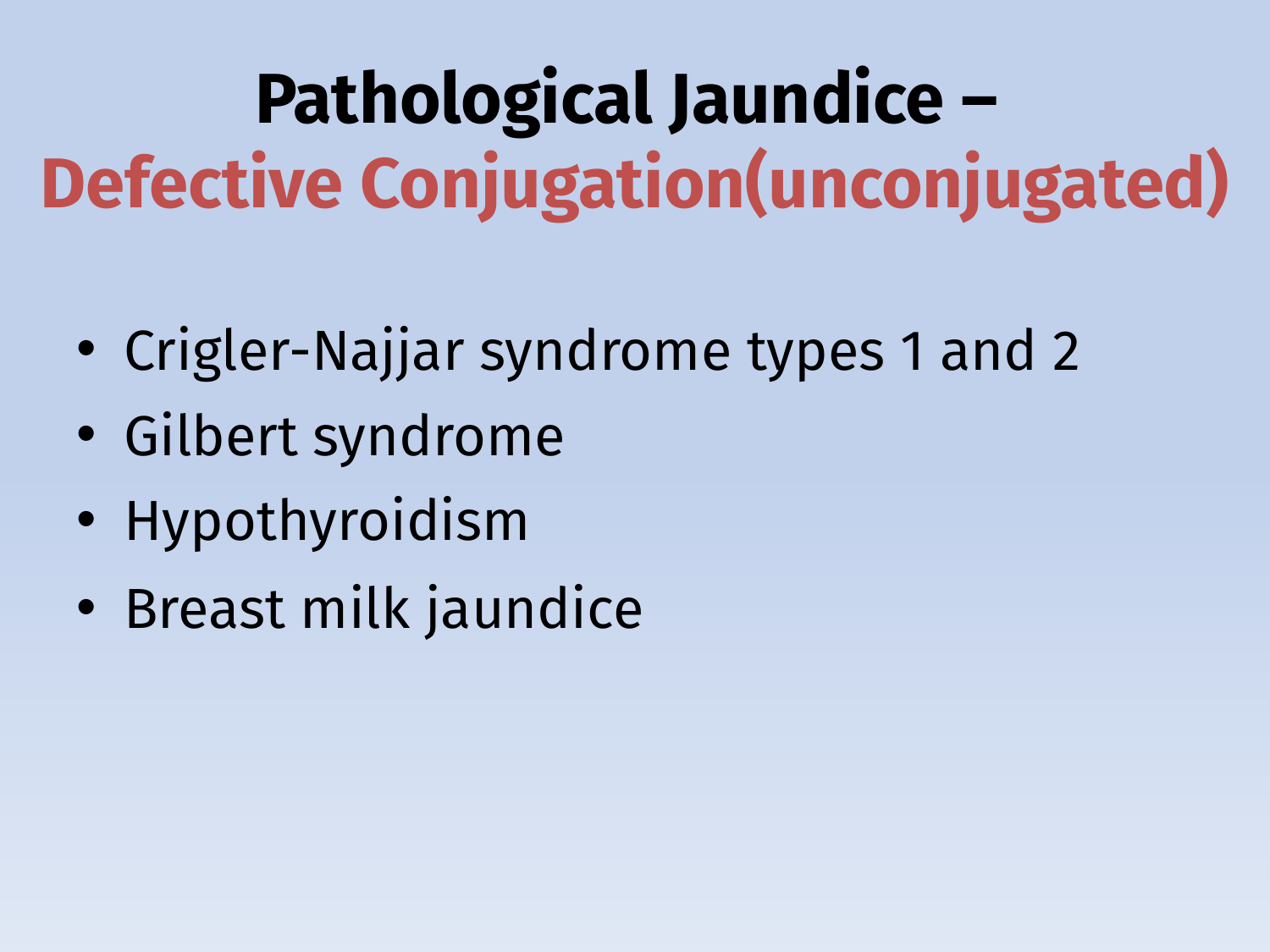

Crigler-Najjar syndrome types 1 and 2
Gilbert syndrome
Hypothyroidism
Breast milk jaundice
Pathological Jaundice –
Defective Conjugation(unconjugated)